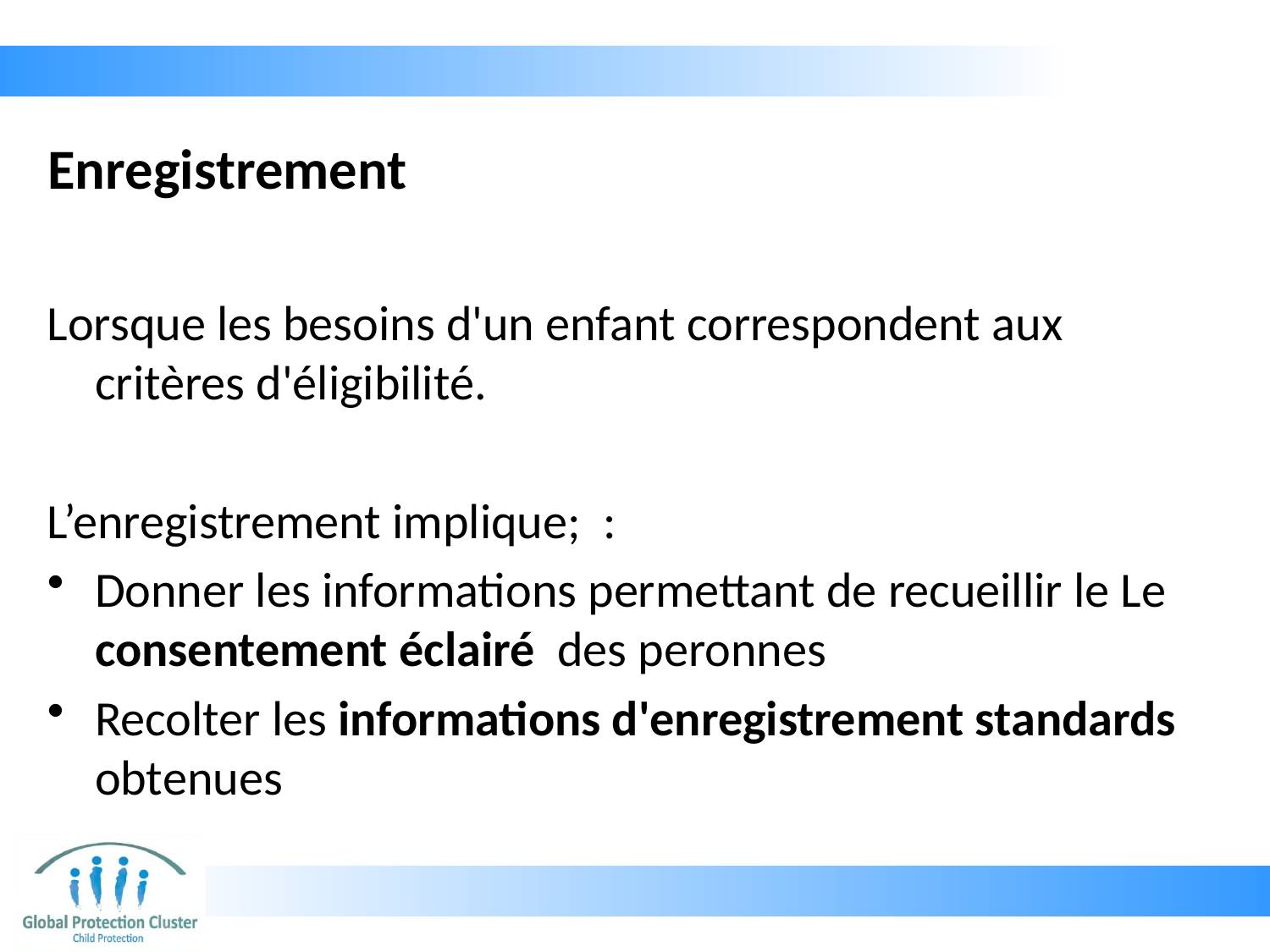

# Enregistrement

Lorsque les besoins d'un enfant correspondent aux critères d'éligibilité.

L’enregistrement implique;  :
Donner les informations permettant de recueillir le Le consentement éclairé  des peronnes
Recolter les informations d'enregistrement standards obtenues